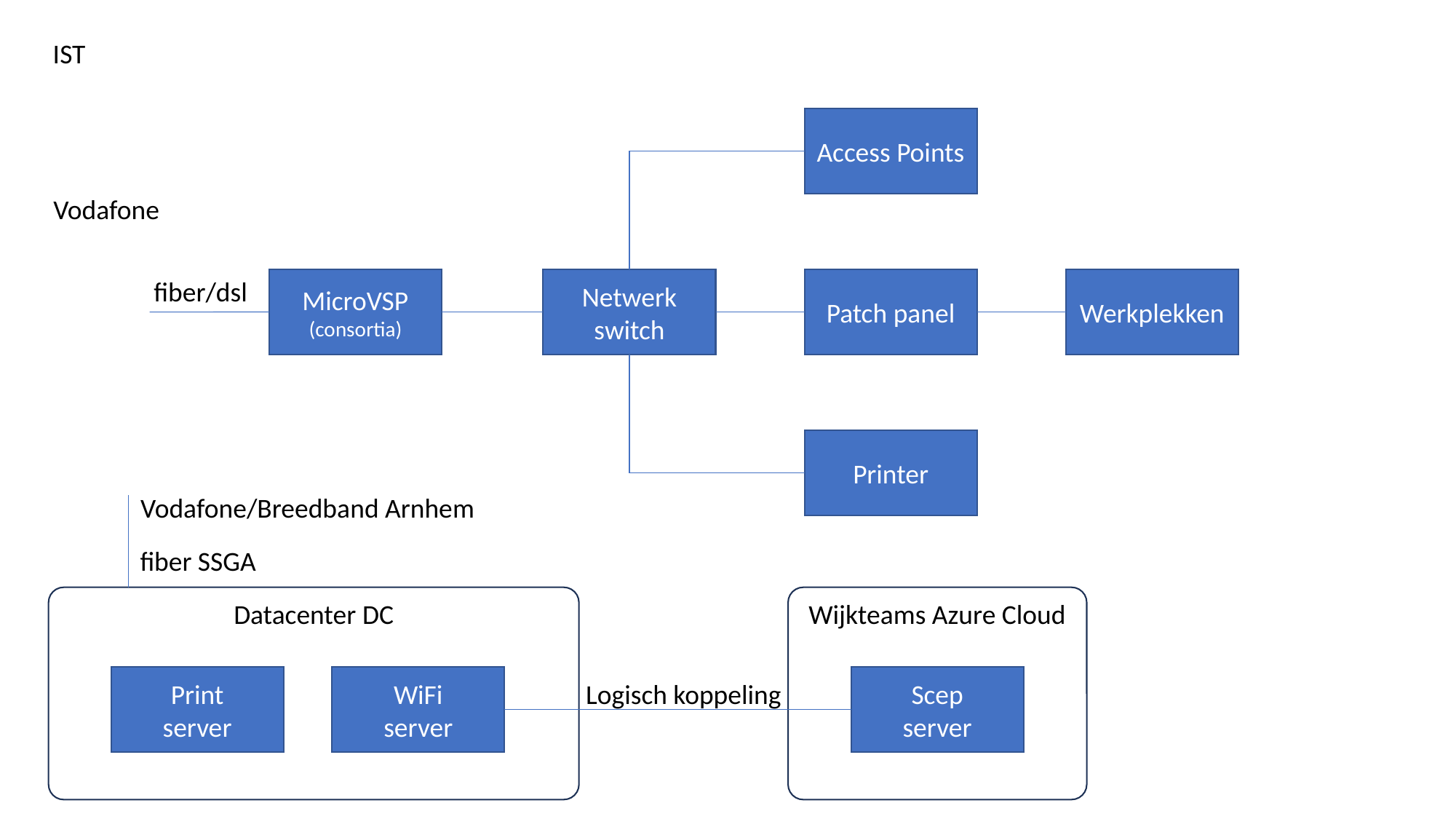

IST
Access Points
Vodafone
fiber/dsl
Werkplekken
MicroVSP
(consortia)
Patch panel
Netwerk switch
Printer
Vodafone/Breedband Arnhem
fiber SSGA
Datacenter DC
Wijkteams Azure Cloud
WiFi
server
Scep
server
Print
server
Logisch koppeling